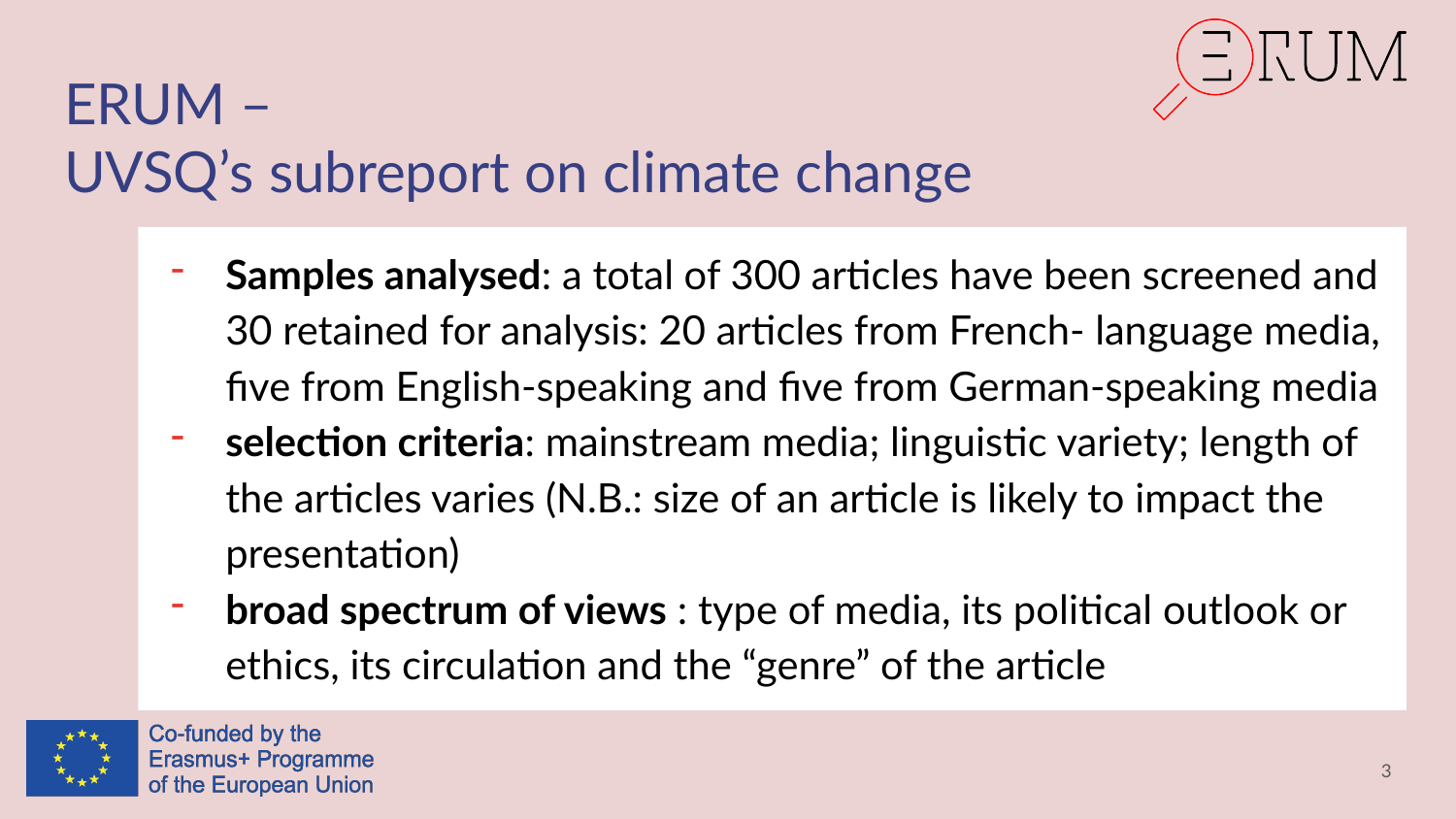

# ERUM – UVSQ’s subreport on climate change
Samples analysed: a total of 300 articles have been screened and 30 retained for analysis: 20 articles from French- language media, five from English-speaking and five from German-speaking media
selection criteria: mainstream media; linguistic variety; length of the articles varies (N.B.: size of an article is likely to impact the presentation)
broad spectrum of views : type of media, its political outlook or ethics, its circulation and the “genre” of the article

3